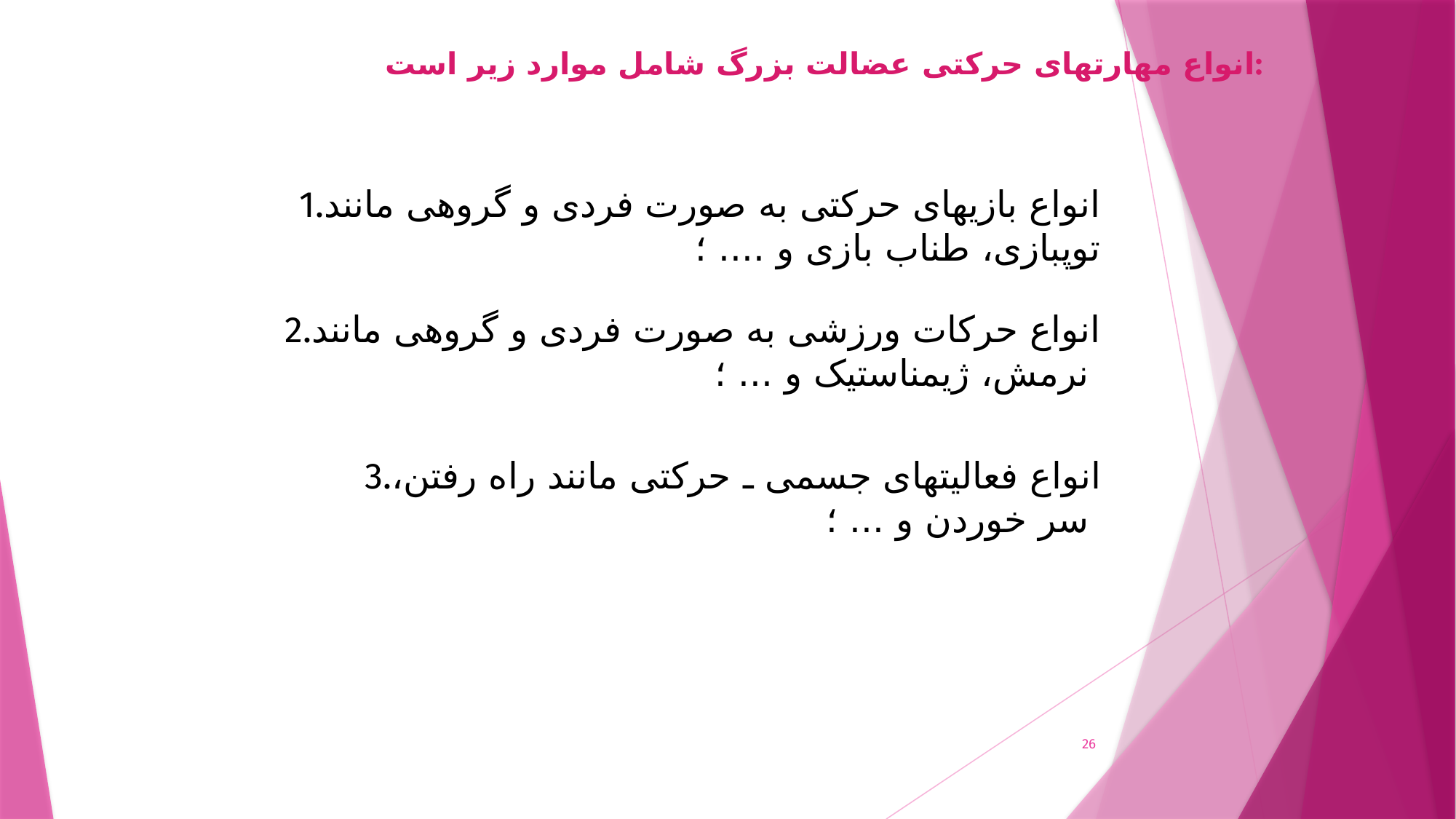

انواع مهارتهای حرکتی عضالت بزرگ شامل موارد زیر است:
1.انواع بازیهای حرکتی به صورت فردی و گروهی مانند توپبازی، طناب بازی و .... ؛
2.انواع حرکات ورزشی به صورت فردی و گروهی مانند نرمش، ژیمناستیک و ... ؛
3.انواع فعالیتهای جسمی ـ حرکتی مانند راه رفتن، سر خوردن و ... ؛
26